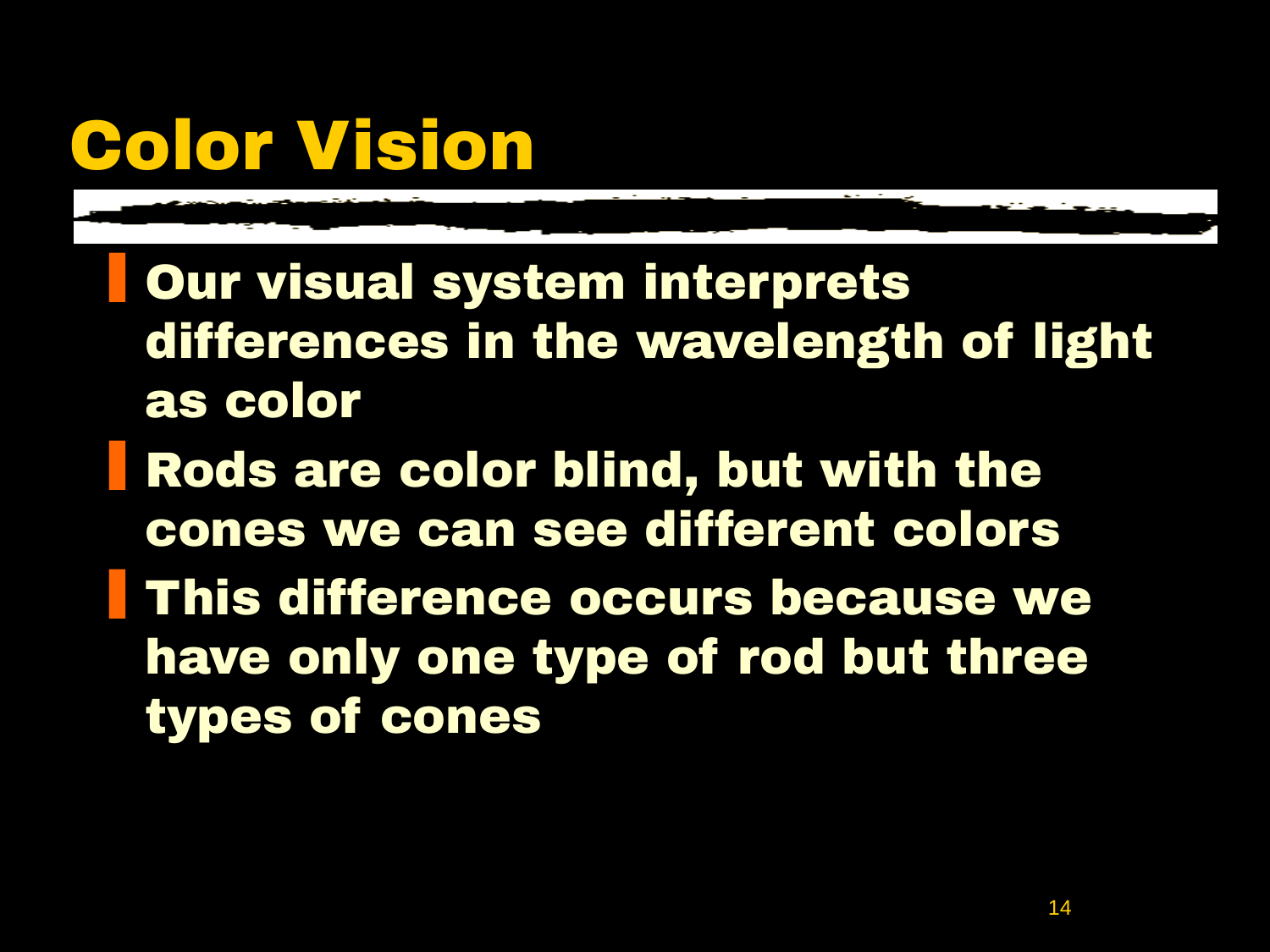

# Color Vision
Our visual system interprets differences in the wavelength of light as color
Rods are color blind, but with the cones we can see different colors
This difference occurs because we have only one type of rod but three types of cones